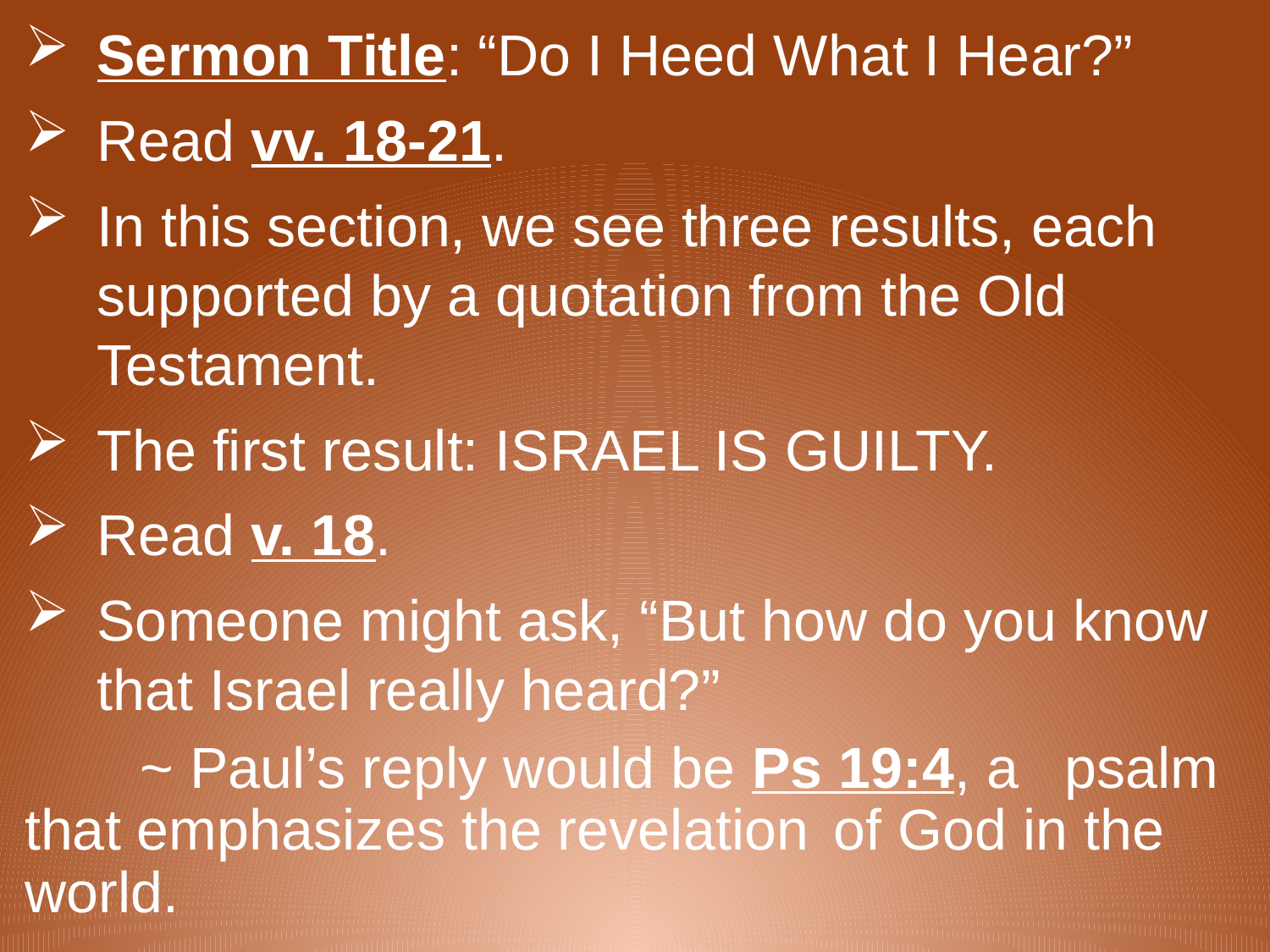

Sermon Title: “Do I Heed What I Hear?”
Read vv. 18-21.
In this section, we see three results, each supported by a quotation from the Old Testament.
The first result: ISRAEL IS GUILTY.
Read v. 18.
Someone might ask, “But how do you know that Israel really heard?”
	~ Paul’s reply would be Ps 19:4, a 			psalm that emphasizes the revelation 		of God in the world.